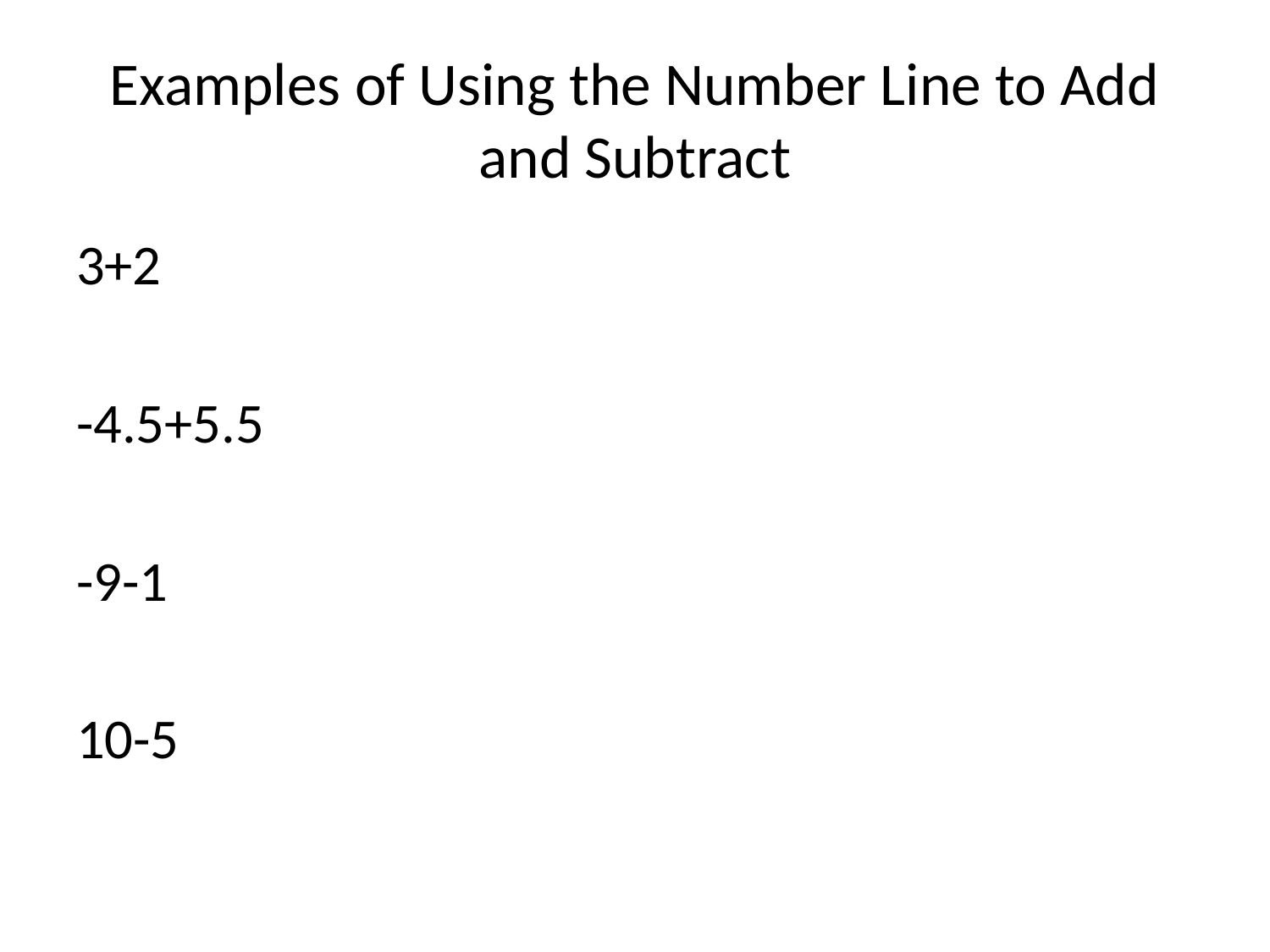

# Examples of Using the Number Line to Add and Subtract
3+2

-4.5+5.5

-9-1

10-5